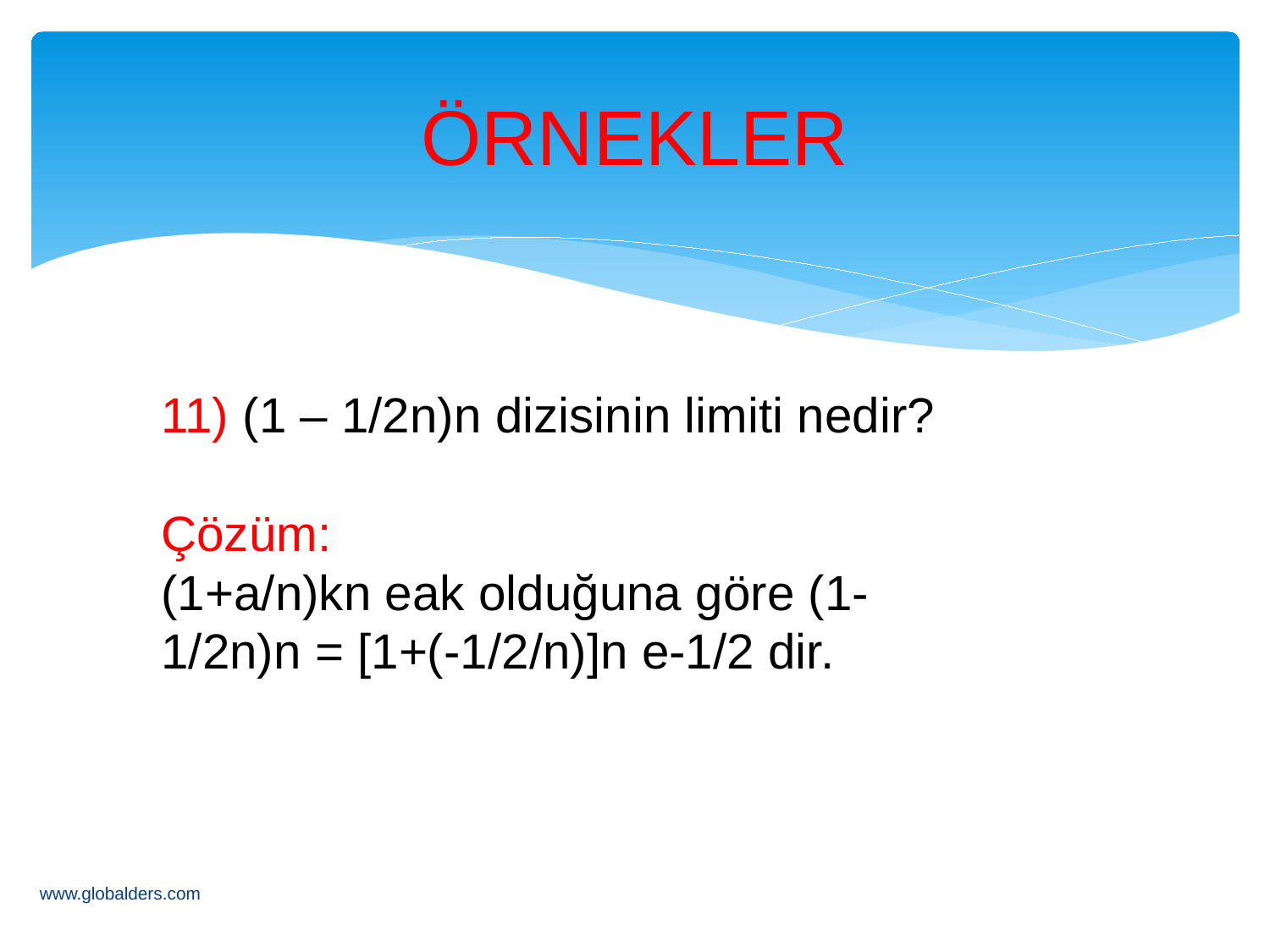

# ÖRNEKLER
11) (1 – 1/2n)n dizisinin limiti nedir?
Çözüm:
(1+a/n)kn eak olduğuna göre (1-1/2n)n = [1+(-1/2/n)]n e-1/2 dir.
www.globalders.com